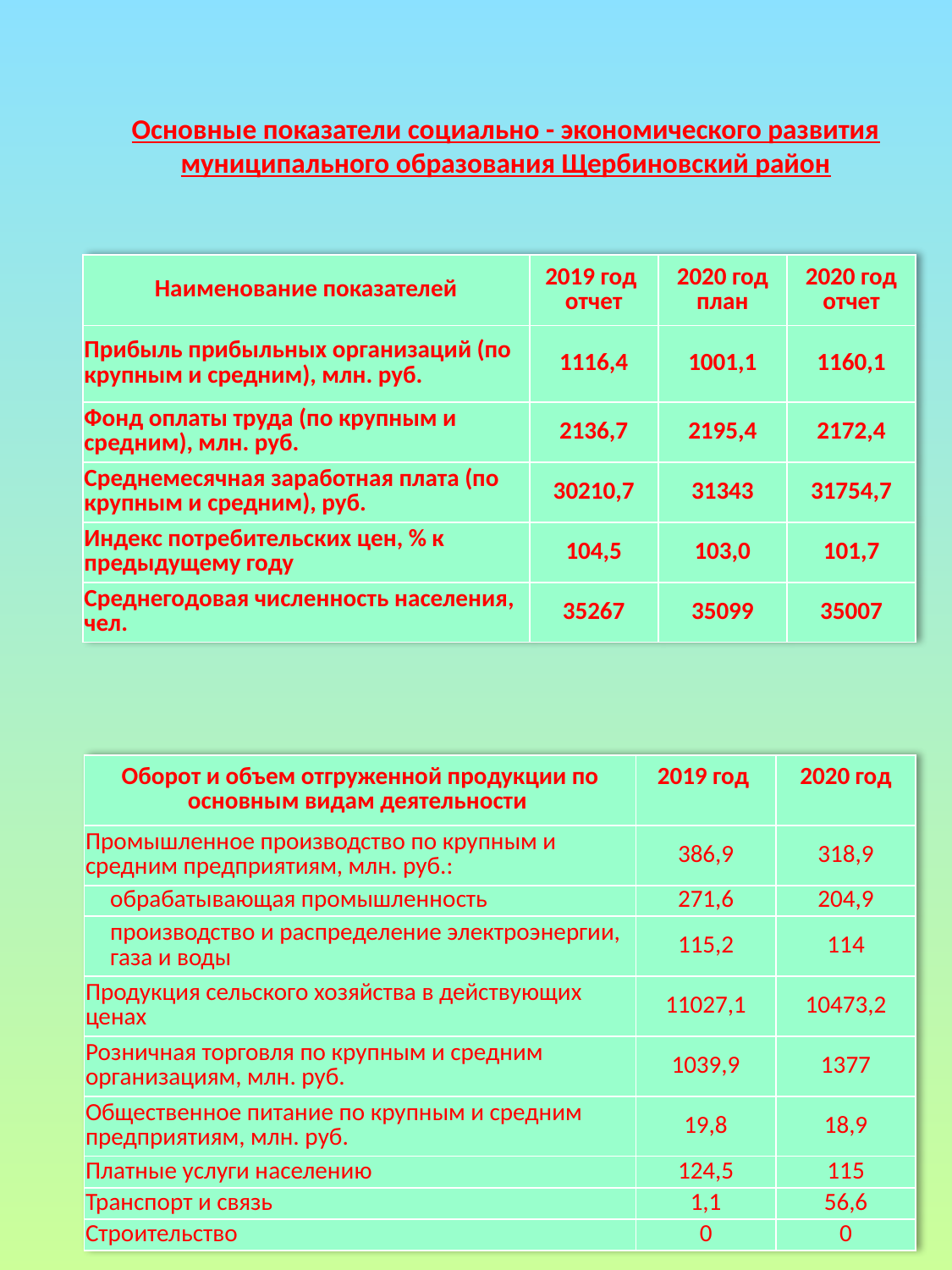

Основные показатели социально - экономического развития муниципального образования Щербиновский район
| Наименование показателей | 2019 год отчет | 2020 год план | 2020 год отчет |
| --- | --- | --- | --- |
| Прибыль прибыльных организаций (по крупным и средним), млн. руб. | 1116,4 | 1001,1 | 1160,1 |
| Фонд оплаты труда (по крупным и средним), млн. руб. | 2136,7 | 2195,4 | 2172,4 |
| Среднемесячная заработная плата (по крупным и средним), руб. | 30210,7 | 31343 | 31754,7 |
| Индекс потребительских цен, % к предыдущему году | 104,5 | 103,0 | 101,7 |
| Среднегодовая численность населения, чел. | 35267 | 35099 | 35007 |
| Оборот и объем отгруженной продукции по основным видам деятельности | 2019 год | 2020 год |
| --- | --- | --- |
| Промышленное производство по крупным и средним предприятиям, млн. руб.: | 386,9 | 318,9 |
| обрабатывающая промышленность | 271,6 | 204,9 |
| производство и распределение электроэнергии, газа и воды | 115,2 | 114 |
| Продукция сельского хозяйства в действующих ценах | 11027,1 | 10473,2 |
| Розничная торговля по крупным и средним организациям, млн. руб. | 1039,9 | 1377 |
| Общественное питание по крупным и средним предприятиям, млн. руб. | 19,8 | 18,9 |
| Платные услуги населению | 124,5 | 115 |
| Транспорт и связь | 1,1 | 56,6 |
| Строительство | 0 | 0 |